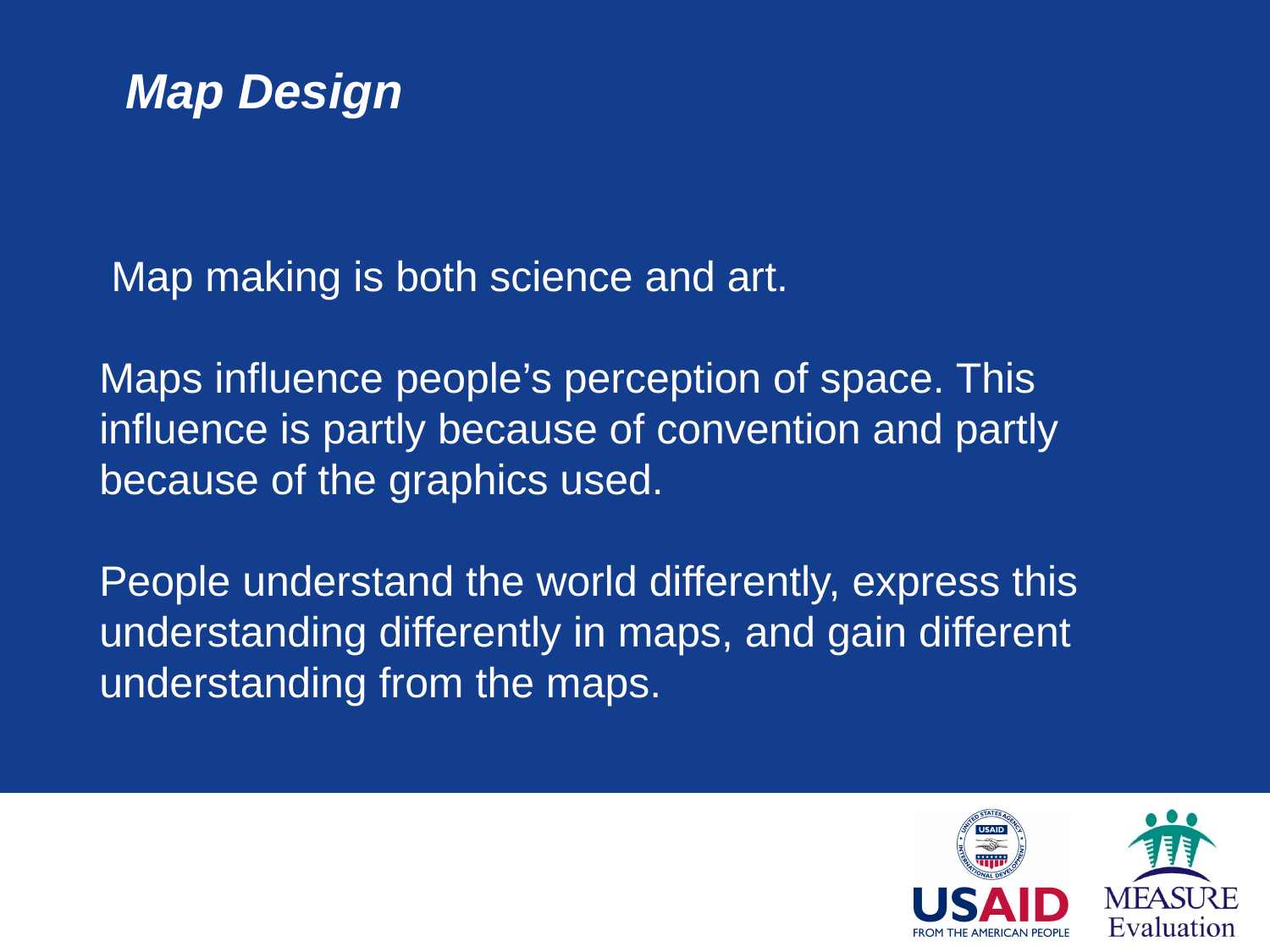

Map Design
 Map making is both science and art.

Maps influence people’s perception of space. This influence is partly because of convention and partly because of the graphics used.

People understand the world differently, express this understanding differently in maps, and gain different  understanding from the maps.